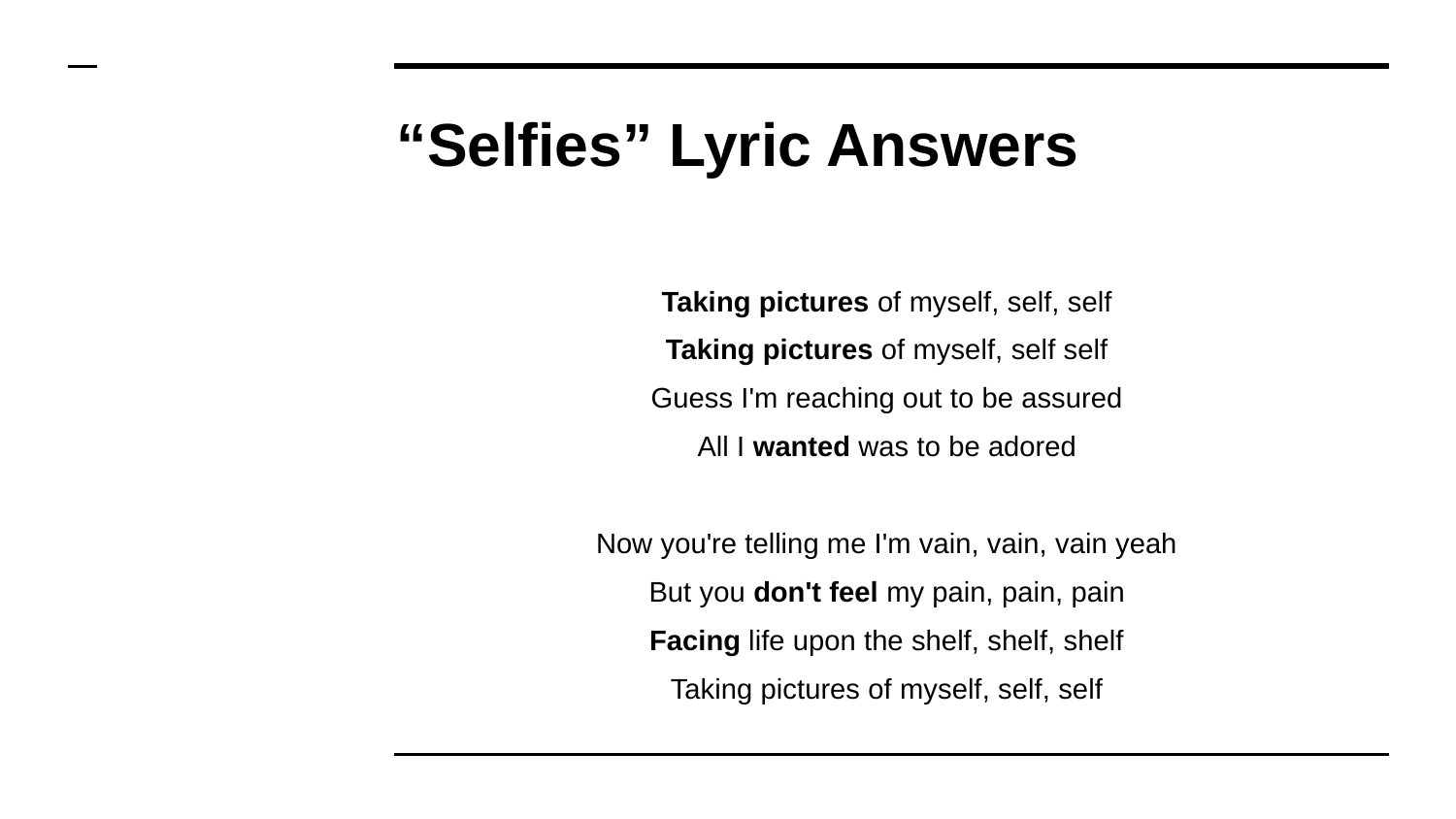

# “Selfies” Lyric Answers

Taking pictures of myself, self, self
Taking pictures of myself, self self
Guess I'm reaching out to be assured
All I wanted was to be adored

Now you're telling me I'm vain, vain, vain yeah
But you don't feel my pain, pain, pain
Facing life upon the shelf, shelf, shelf
Taking pictures of myself, self, self